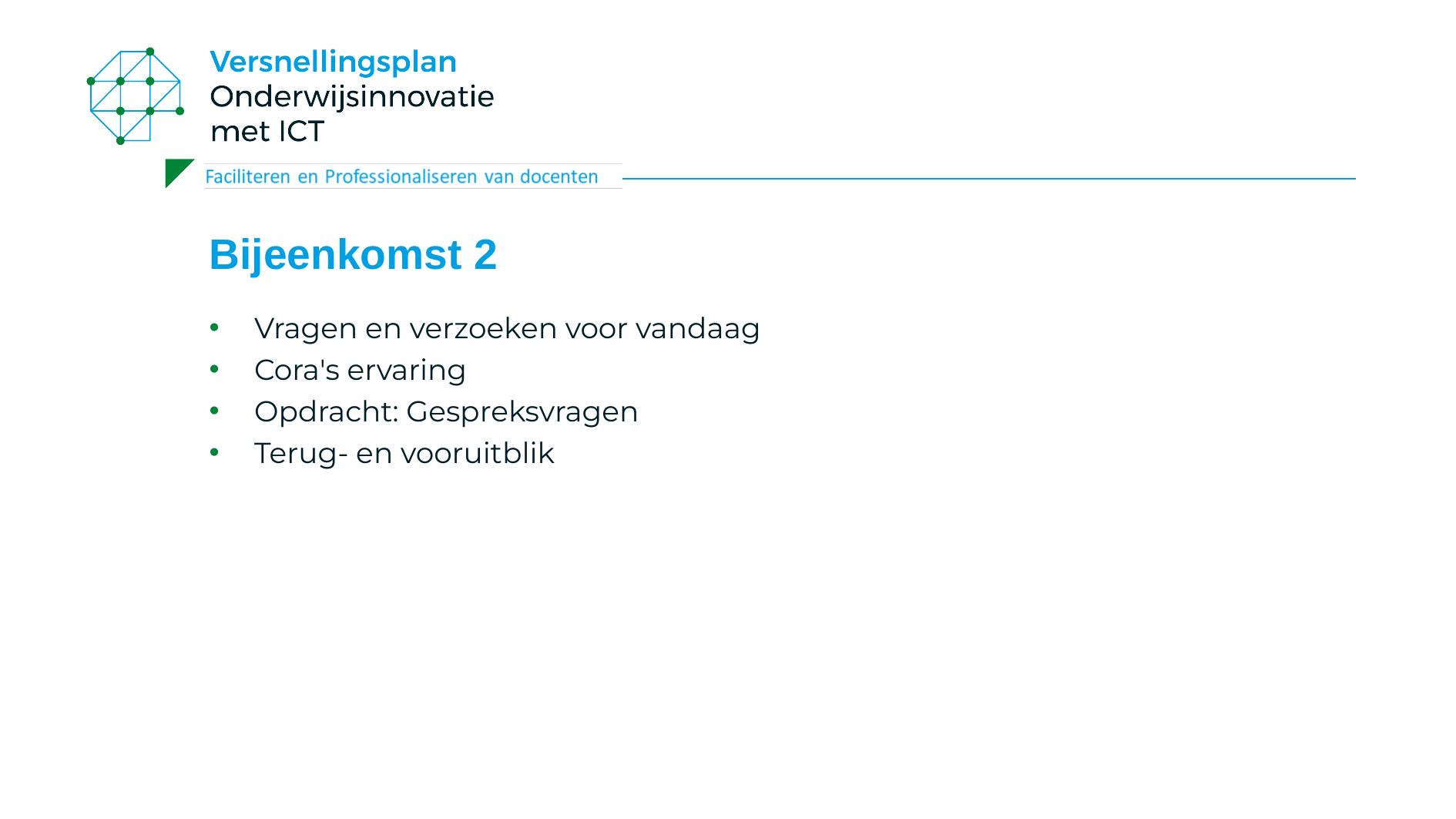

# Bijeenkomst 2
Vragen en verzoeken voor vandaag
Cora's ervaring
Opdracht: Gespreksvragen
Terug- en vooruitblik